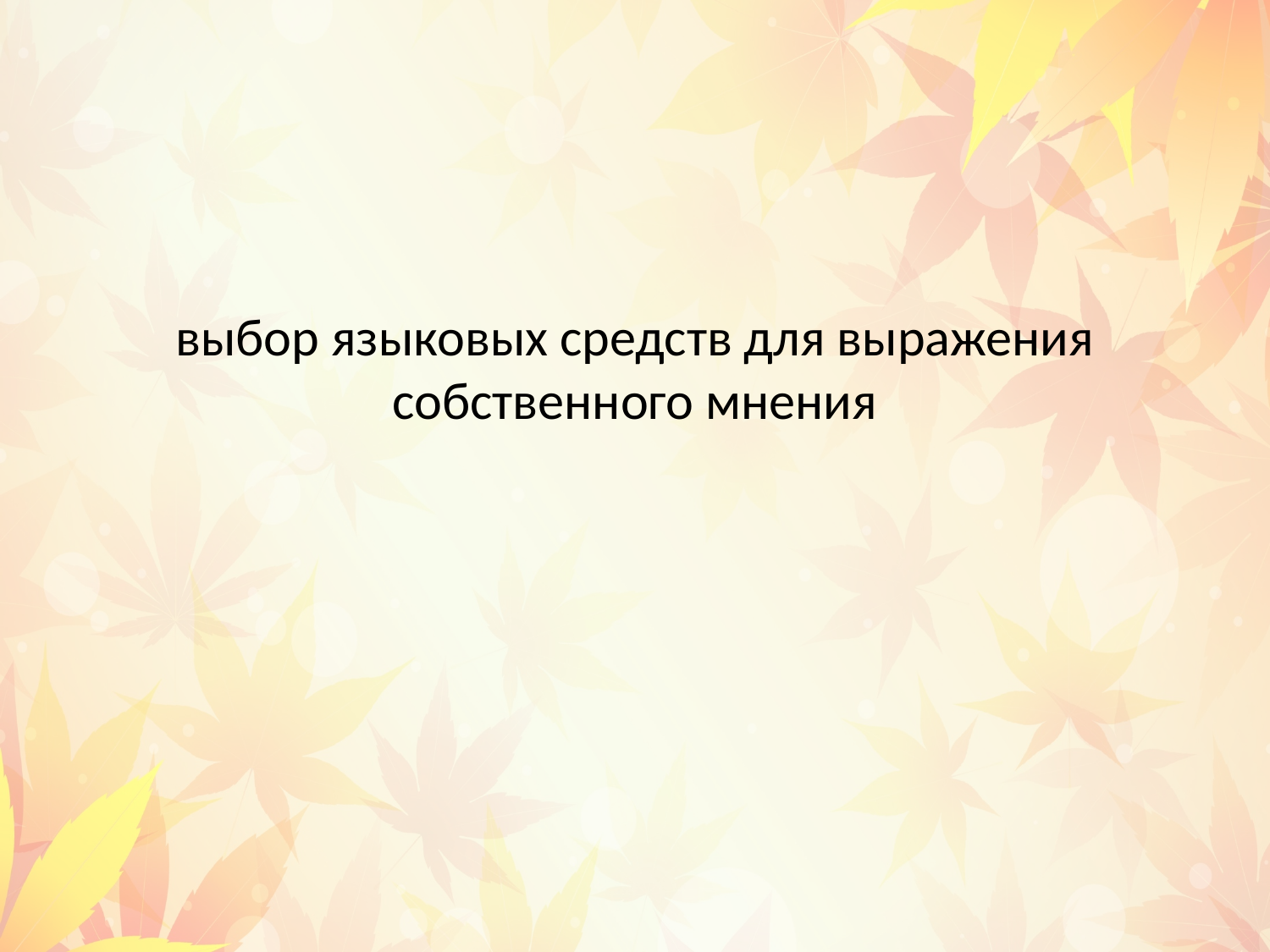

# выбор языковых средств для выражения собственного мнения